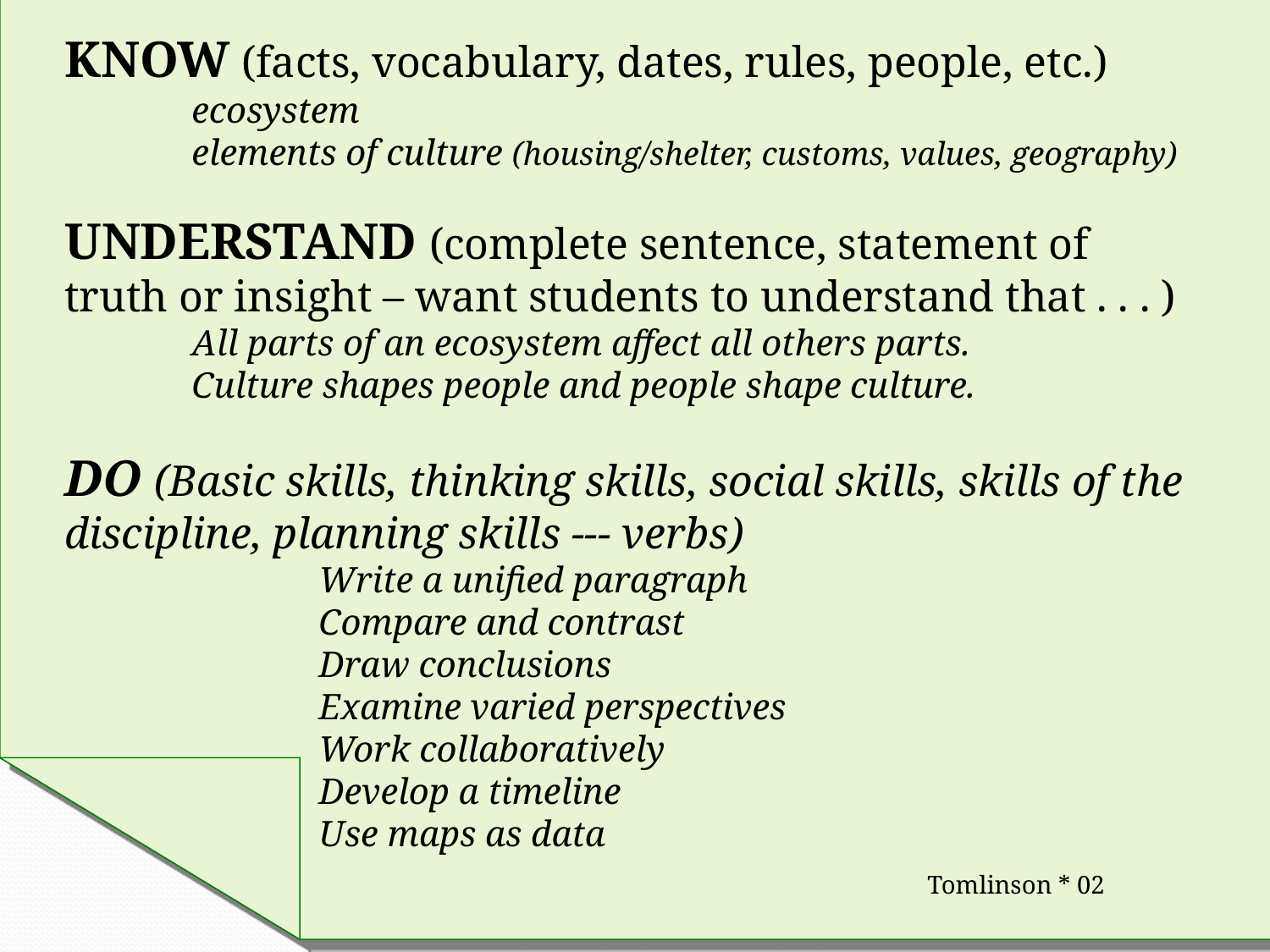

KNOW (facts, vocabulary, dates, rules, people, etc.)
	ecosystem
	elements of culture (housing/shelter, customs, values, geography)

UNDERSTAND (complete sentence, statement of truth or insight – want students to understand that . . . )
      	All parts of an ecosystem affect all others parts.
	Culture shapes people and people shape culture.

DO (Basic skills, thinking skills, social skills, skills of the discipline, planning skills --- verbs)
		Write a unified paragraph
		Compare and contrast
		Draw conclusions
		Examine varied perspectives
		Work collaboratively
		Develop a timeline
		Use maps as data
Tomlinson * 02